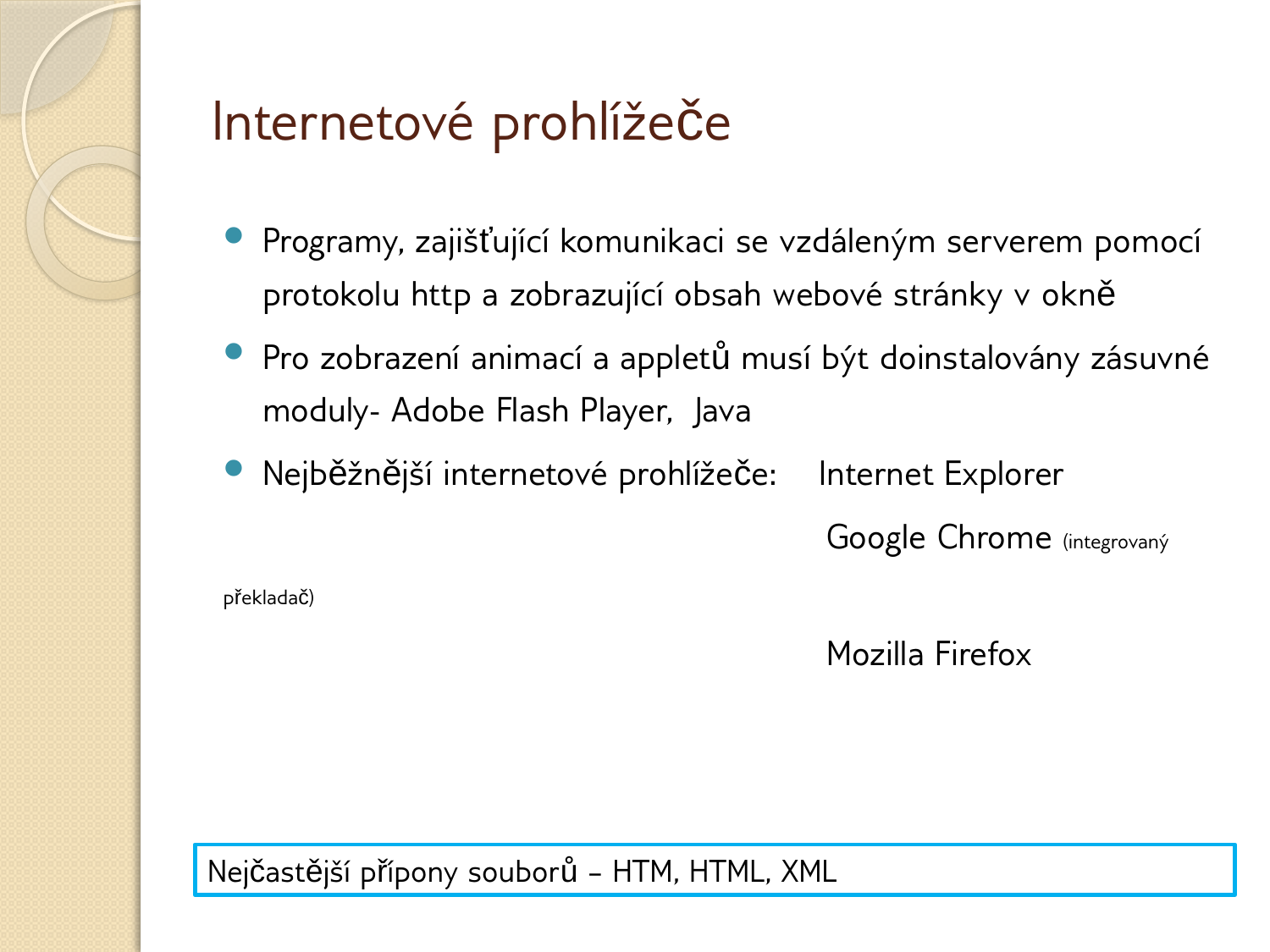

# Internetové prohlížeče
Programy, zajišťující komunikaci se vzdáleným serverem pomocí protokolu http a zobrazující obsah webové stránky v okně
Pro zobrazení animací a appletů musí být doinstalovány zásuvné moduly- Adobe Flash Player,  Java
Nejběžnější internetové prohlížeče:    Internet Explorer
				         Google Chrome (integrovaný překladač)
				         Mozilla Firefox
Nejčastější přípony souborů – HTM, HTML, XML